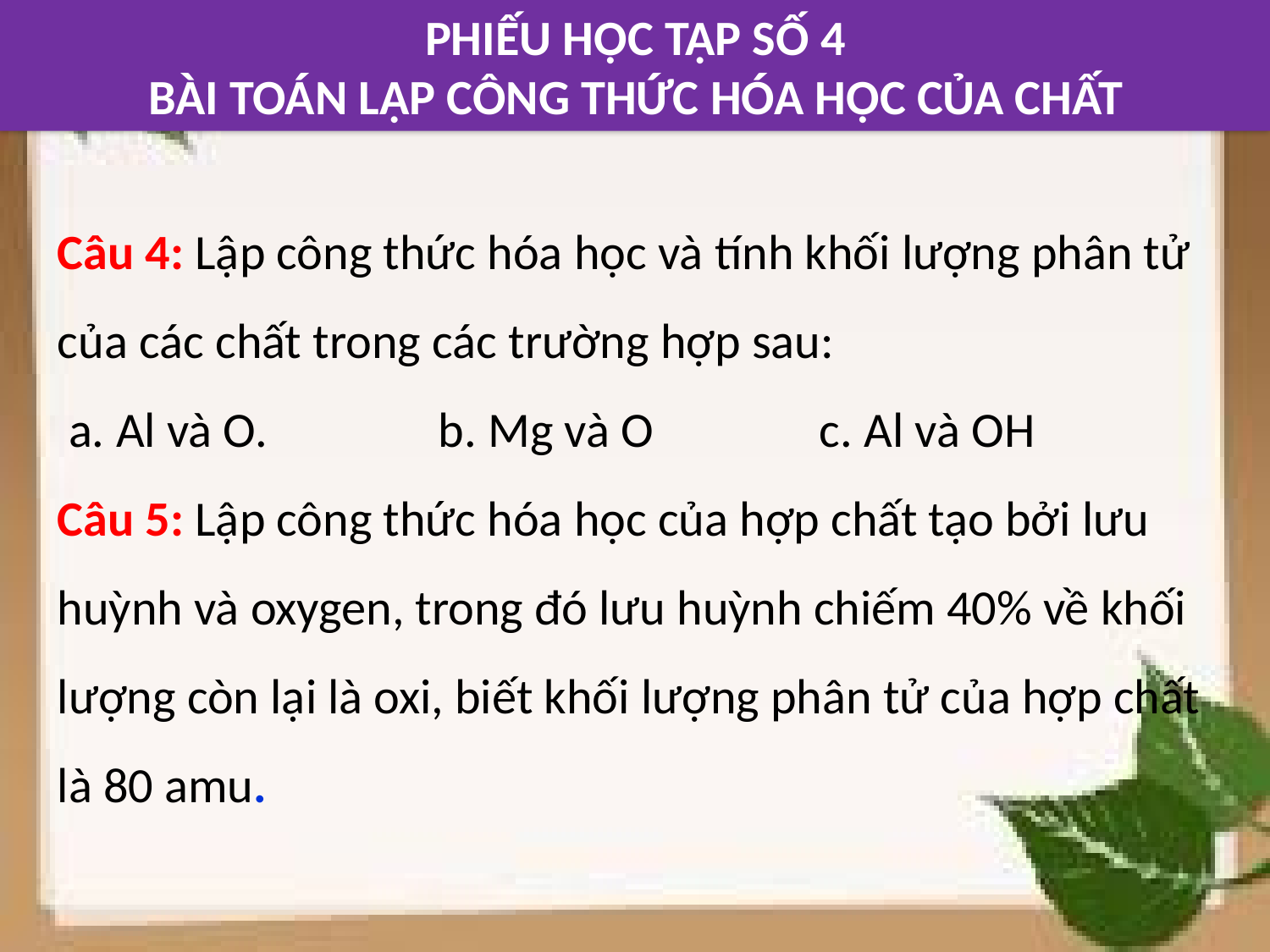

PHIẾU HỌC TẬP SỐ 4
BÀI TOÁN LẬP CÔNG THỨC HÓA HỌC CỦA CHẤT
Câu 4: Lập công thức hóa học và tính khối lượng phân tử của các chất trong các trường hợp sau:
 a. Al và O.		b. Mg và O		c. Al và OH
Câu 5: Lập công thức hóa học của hợp chất tạo bởi lưu huỳnh và oxygen, trong đó lưu huỳnh chiếm 40% về khối lượng còn lại là oxi, biết khối lượng phân tử của hợp chất là 80 amu.